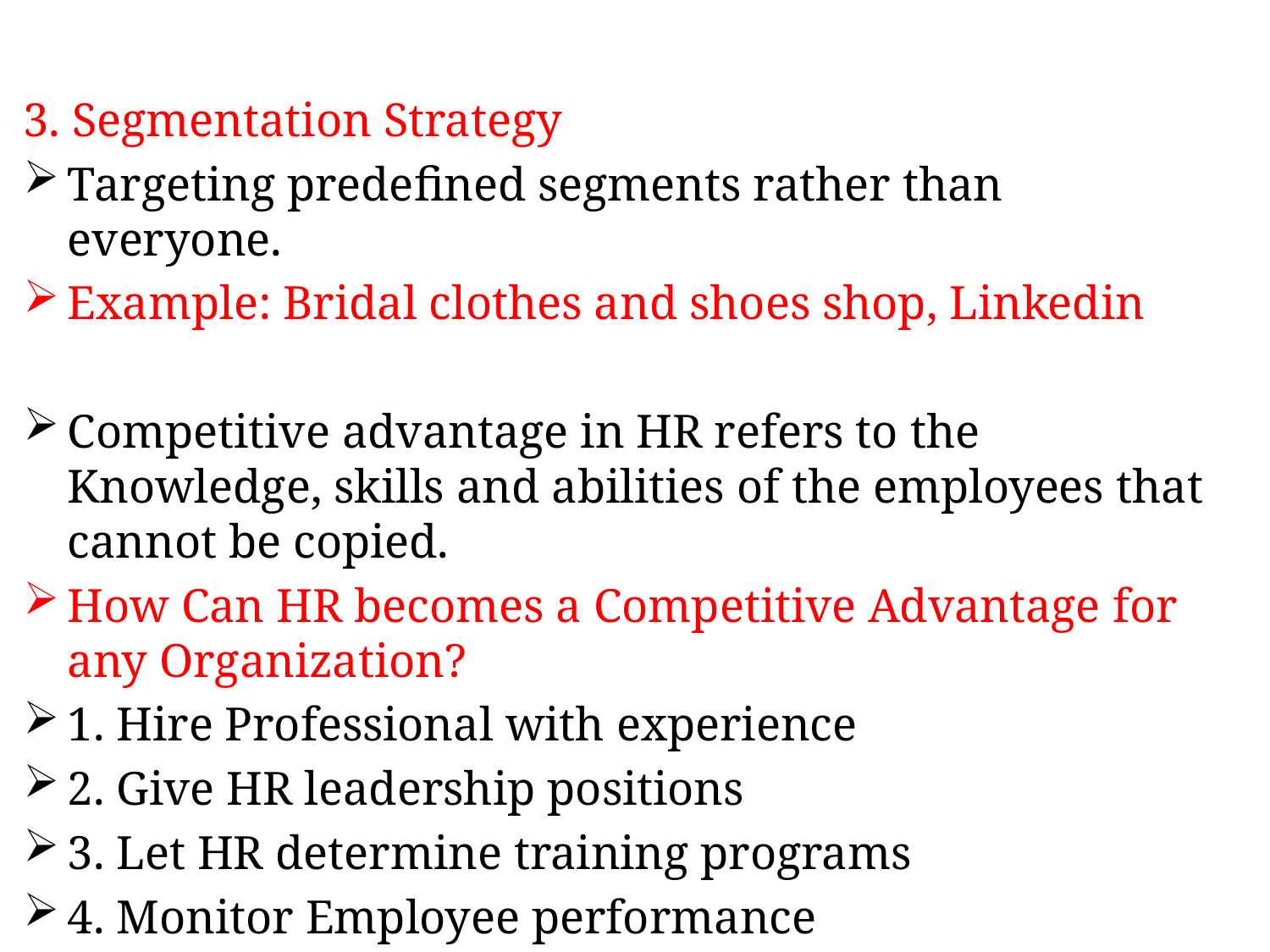

#
3. Segmentation Strategy
Targeting predefined segments rather than everyone.
Example: Bridal clothes and shoes shop, Linkedin

Competitive advantage in HR refers to the Knowledge, skills and abilities of the employees that cannot be copied.
How Can HR becomes a Competitive Advantage for any Organization?
1. Hire Professional with experience
2. Give HR leadership positions
3. Let HR determine training programs
4. Monitor Employee performance